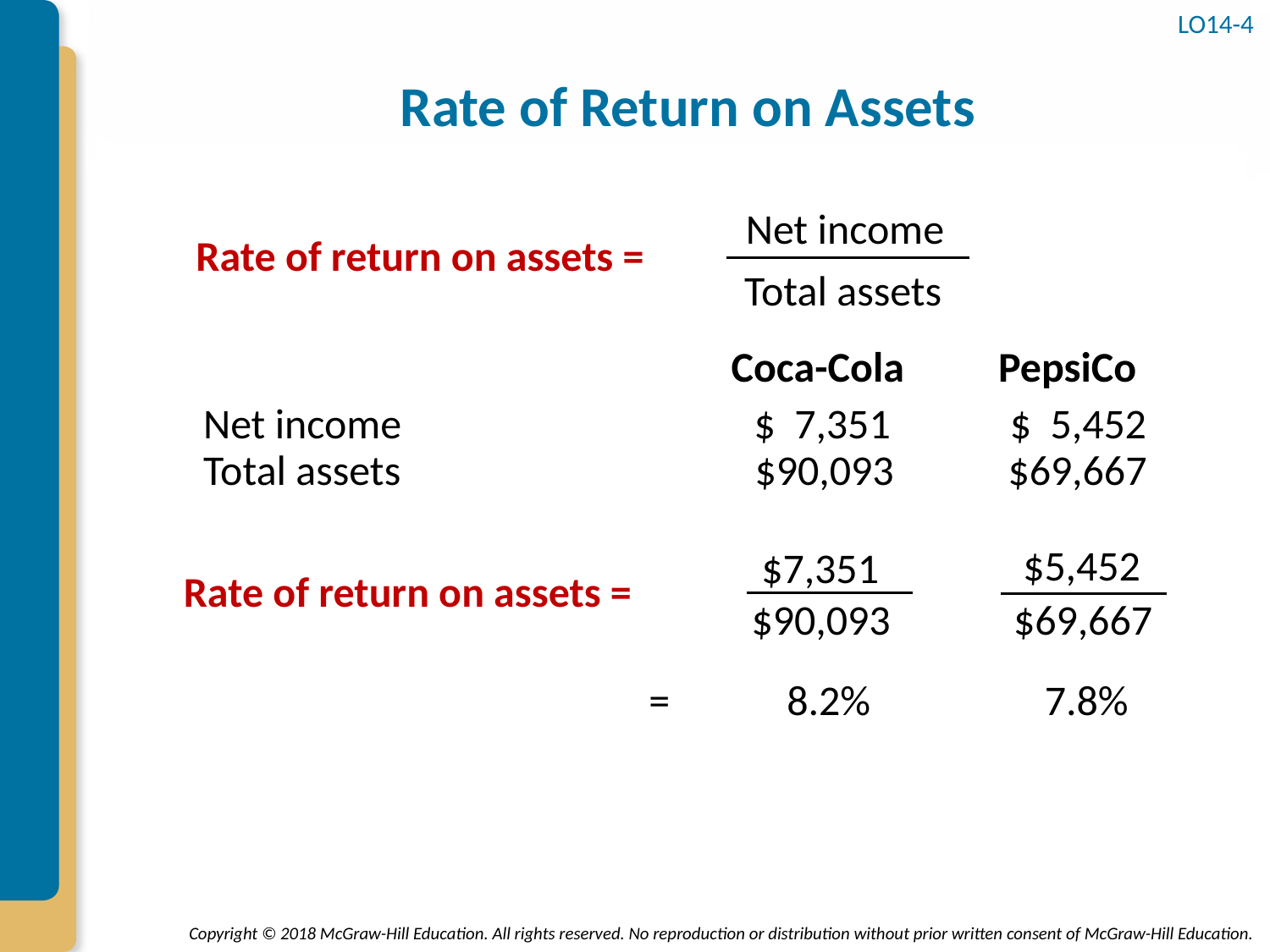

# Rate of Return on Assets
LO14-4
Net income
Rate of return on assets =
Total assets
Coca-Cola
PepsiCo
Net income
$  7,351
$  5,452
Total assets
$90,093
$69,667
$5,452
$7,351
Rate of return on assets =
$90,093
$69,667
=
8.2%
7.8%